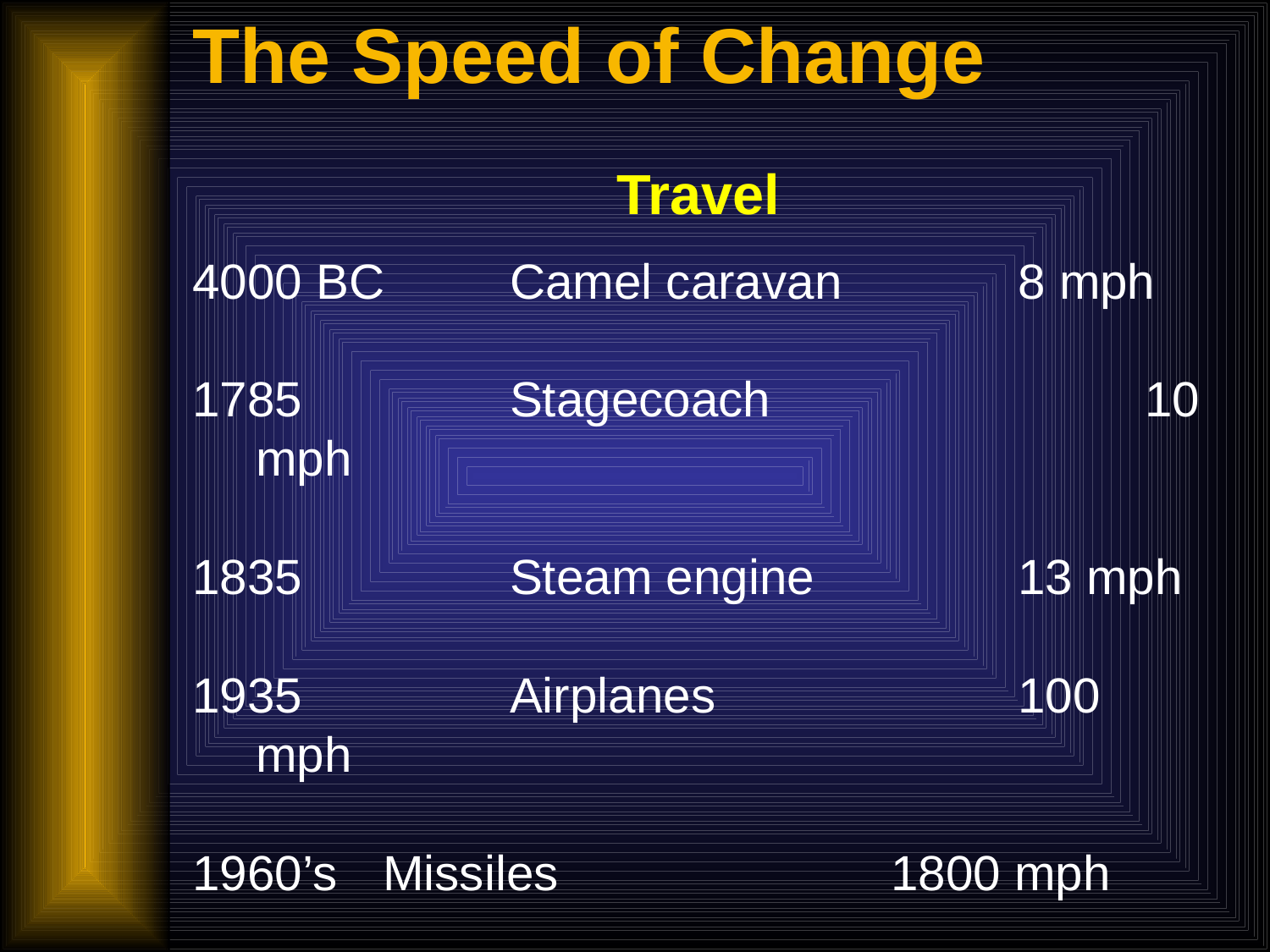

The Speed of Change

Travel

4000 BC 	Camel caravan 		8 mph

1785 		Stagecoach 			10 mph

1835		Steam engine  		13 mph

1935 		Airplanes 			100 mph

1960’s 	Missiles 			1800 mph

1990’s          Space Shuttle                  17,000 mph